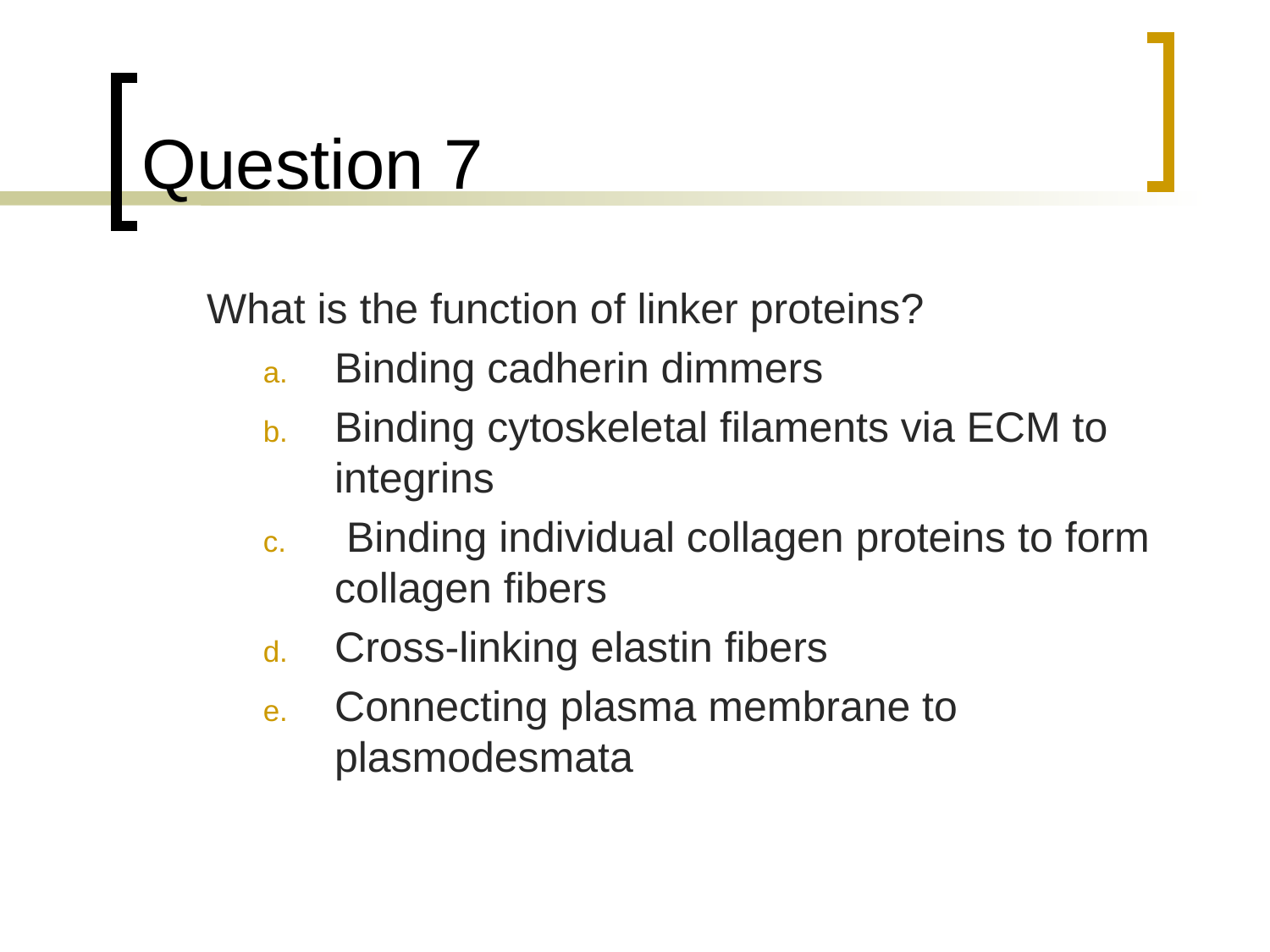

# Question 7
	What is the function of linker proteins?
Binding cadherin dimmers
Binding cytoskeletal filaments via ECM to integrins
 Binding individual collagen proteins to form collagen fibers
Cross-linking elastin fibers
Connecting plasma membrane to plasmodesmata